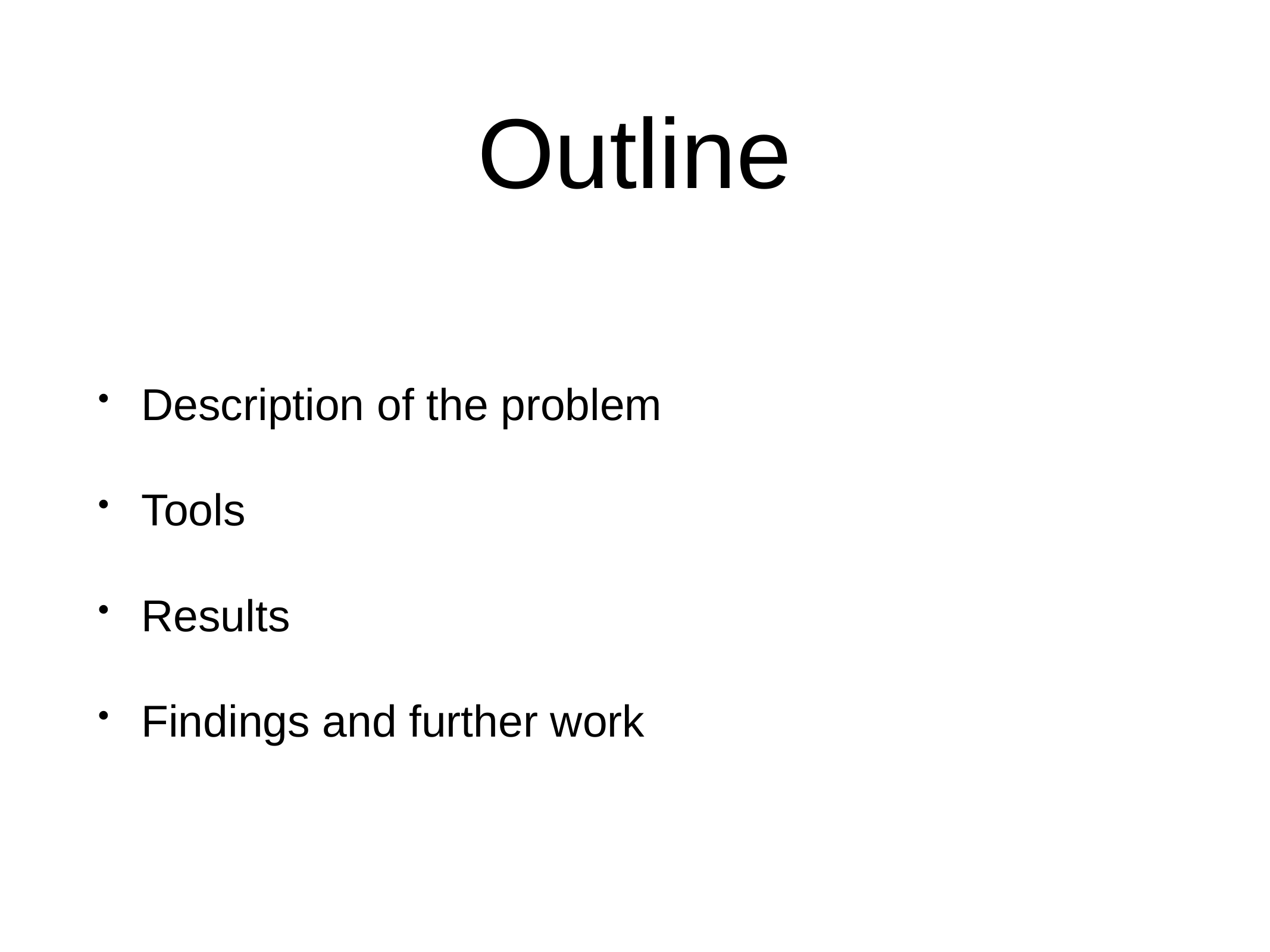

# Outline
Description of the problem
Tools
Results
Findings and further work